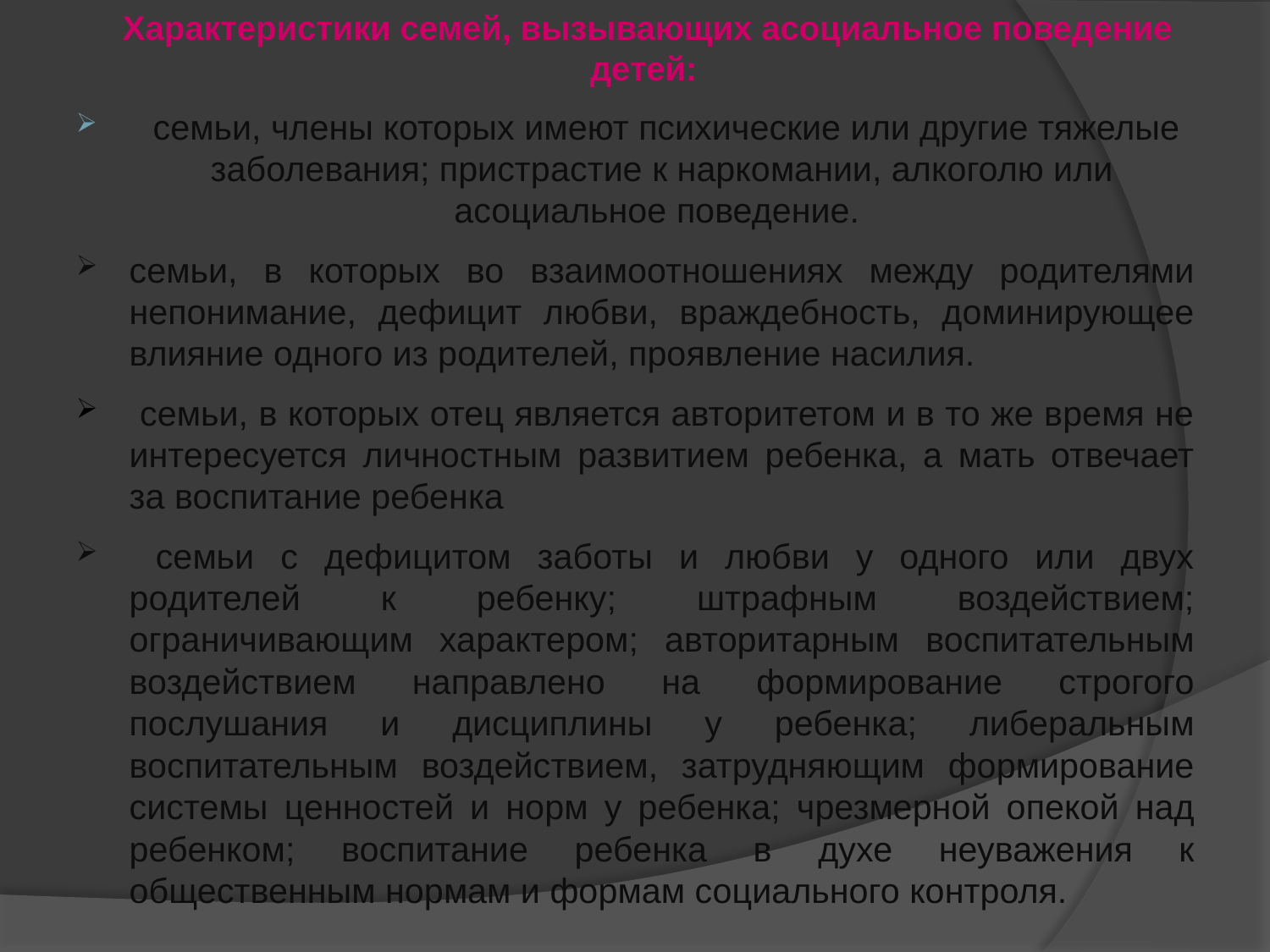

Характеристики семей, вызывающих асоциальное поведение детей:
 семьи, члены которых имеют психические или другие тяжелые заболевания; пристрастие к наркомании, алкоголю или асоциальное поведение.
семьи, в которых во взаимоотношениях между родителями непонимание, дефицит любви, враждебность, доминирующее влияние одного из родителей, проявление насилия.
 семьи, в которых отец является авторитетом и в то же время не интересуется личностным развитием ребенка, а мать отвечает за воспитание ребенка
 семьи с дефицитом заботы и любви у одного или двух родителей к ребенку; штрафным воздействием; ограничивающим характером; авторитарным воспитательным воздействием направлено на формирование строгого послушания и дисциплины у ребенка; либеральным воспитательным воздействием, затрудняющим формирование системы ценностей и норм у ребенка; чрезмерной опекой над ребенком; воспитание ребенка в духе неуважения к общественным нормам и формам социального контроля.

#